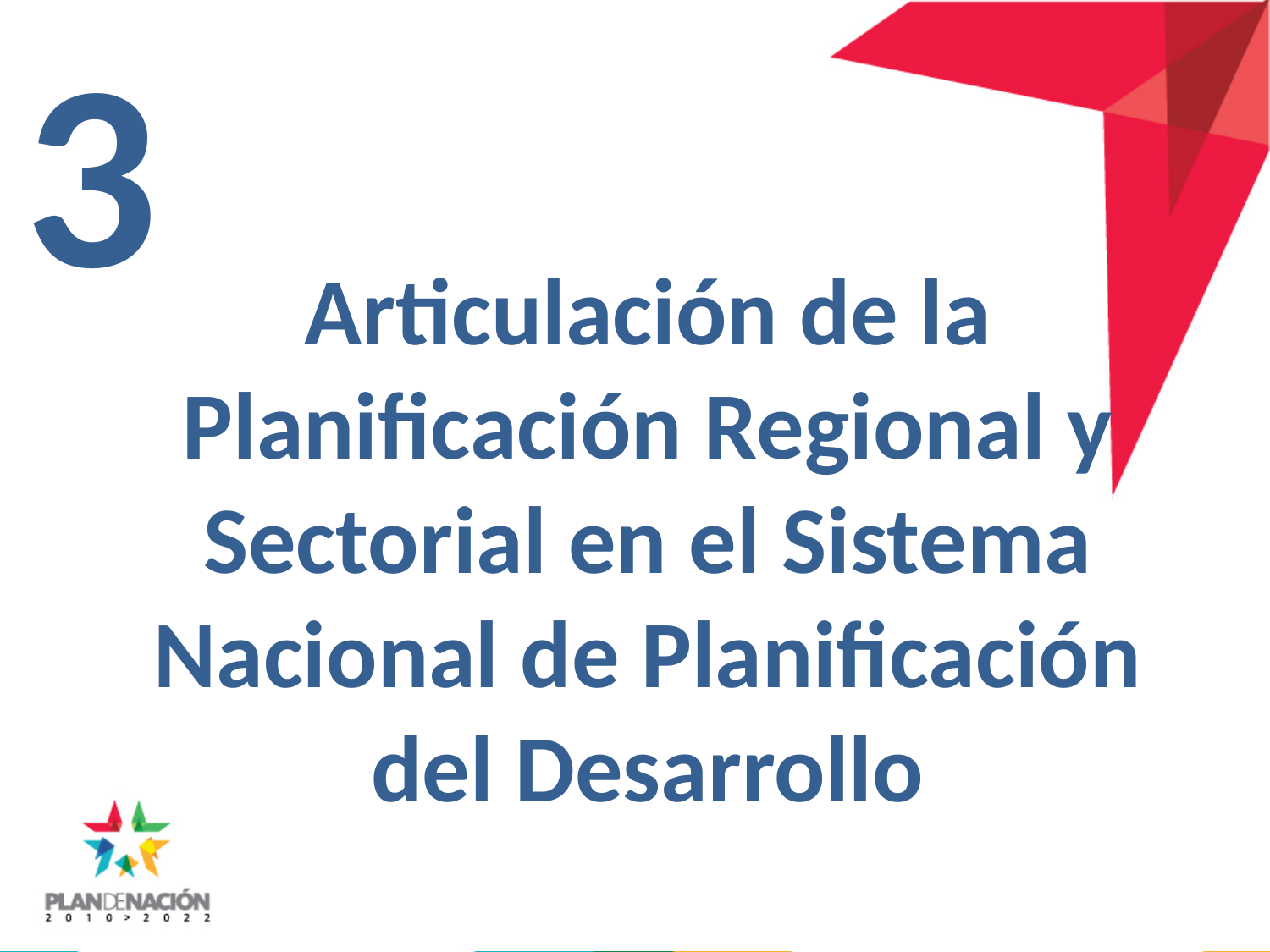

3
Articulación de la Planificación Regional y Sectorial en el Sistema Nacional de Planificación del Desarrollo